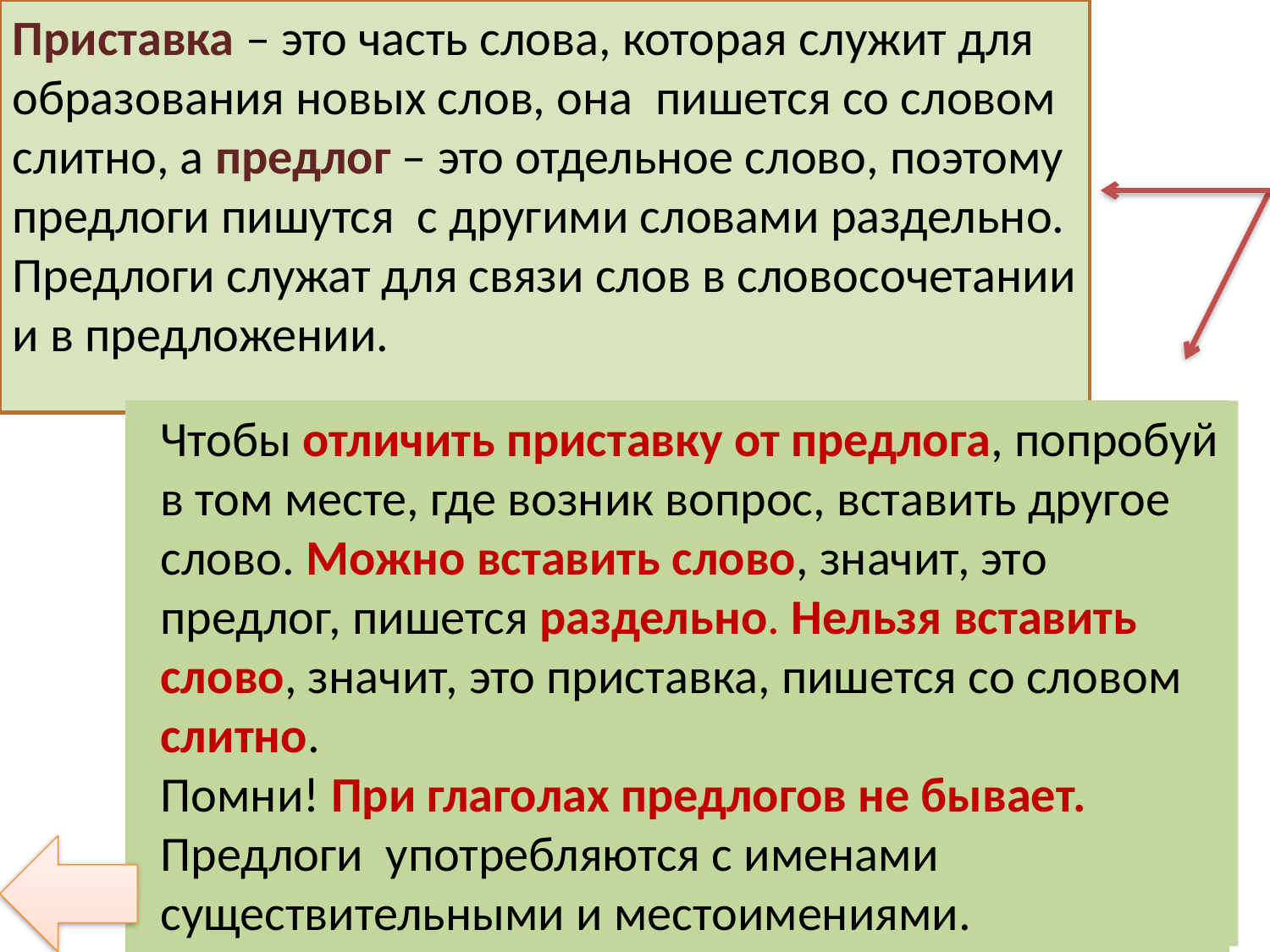

Приставка – это часть слова, которая служит для образования новых слов, она  пишется со словом слитно, а предлог – это отдельное слово, поэтому предлоги пишутся  с другими словами раздельно. Предлоги служат для связи слов в словосочетании и в предложении.

Чтобы отличить приставку от предлога, попробуй в том месте, где возник вопрос, вставить другое слово. Можно вставить слово, значит, это предлог, пишется раздельно. Нельзя вставить слово, значит, это приставка, пишется со словом слитно.
Помни! При глаголах предлогов не бывает. Предлоги  употребляются с именами существительными и местоимениями.